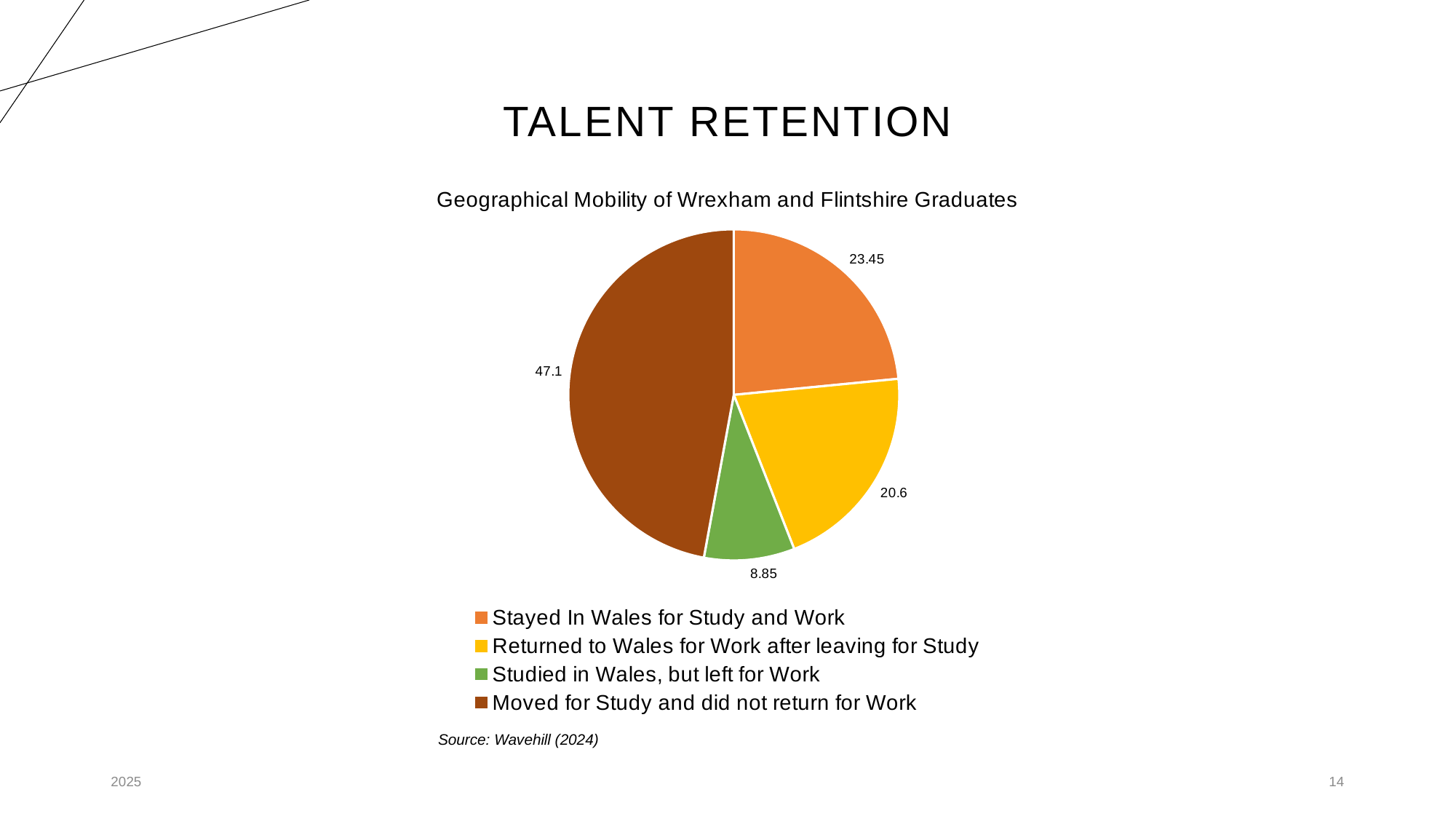

# Talent Retention

### Chart: Geographical Mobility of Wrexham and Flintshire Graduates

| Category |  |
|---|---|
| Stayed In Wales for Study and Work  | 23.450000000000003 |
| Returned to Wales for Work after leaving for Study | 20.6 |
| Studied in Wales, but left for Work  | 8.85 |
| Moved for Study and did not return for Work | 47.1 |
Source: Wavehill (2024)
2025
14